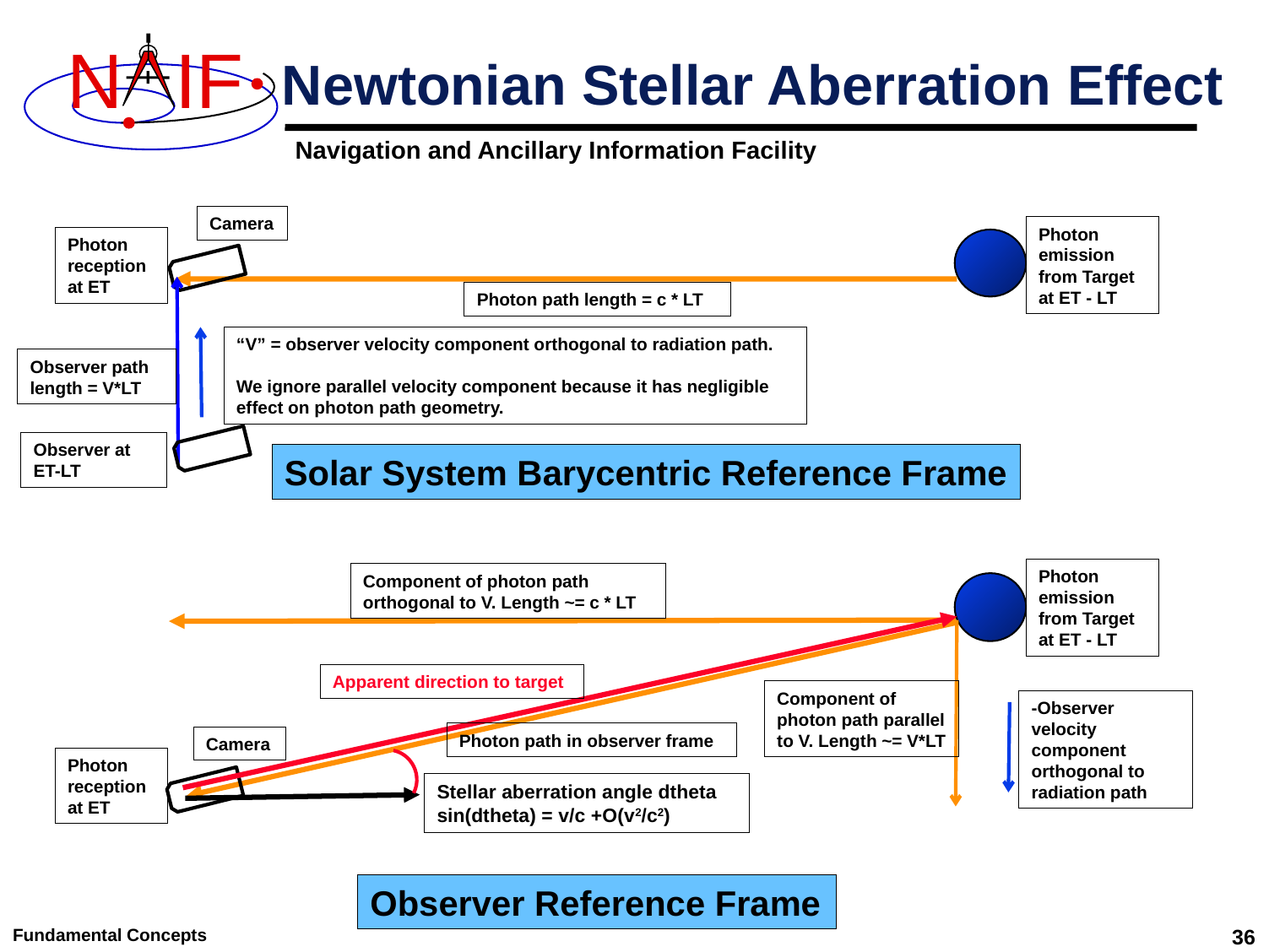

# Newtonian Stellar Aberration Effect
Camera
Photon emission from Target at ET - LT
Photon reception
at ET

Photon path length = c * LT
“V” = observer velocity component orthogonal to radiation path.

We ignore parallel velocity component because it has negligible effect on photon path geometry.
Observer path length = V*LT

Observer at ET-LT
Solar System Barycentric Reference Frame
Photon emission from Target at ET - LT
Component of photon path orthogonal to V. Length ~= c * LT

Apparent direction to target
Component of photon path parallel to V. Length ~= V*LT
-Observer velocity component orthogonal to radiation path
Photon path in observer frame
Camera
Photon reception
at ET

Stellar aberration angle dtheta
sin(dtheta) = v/c +O(v2/c2)

Observer Reference Frame
Fundamental Concepts
36